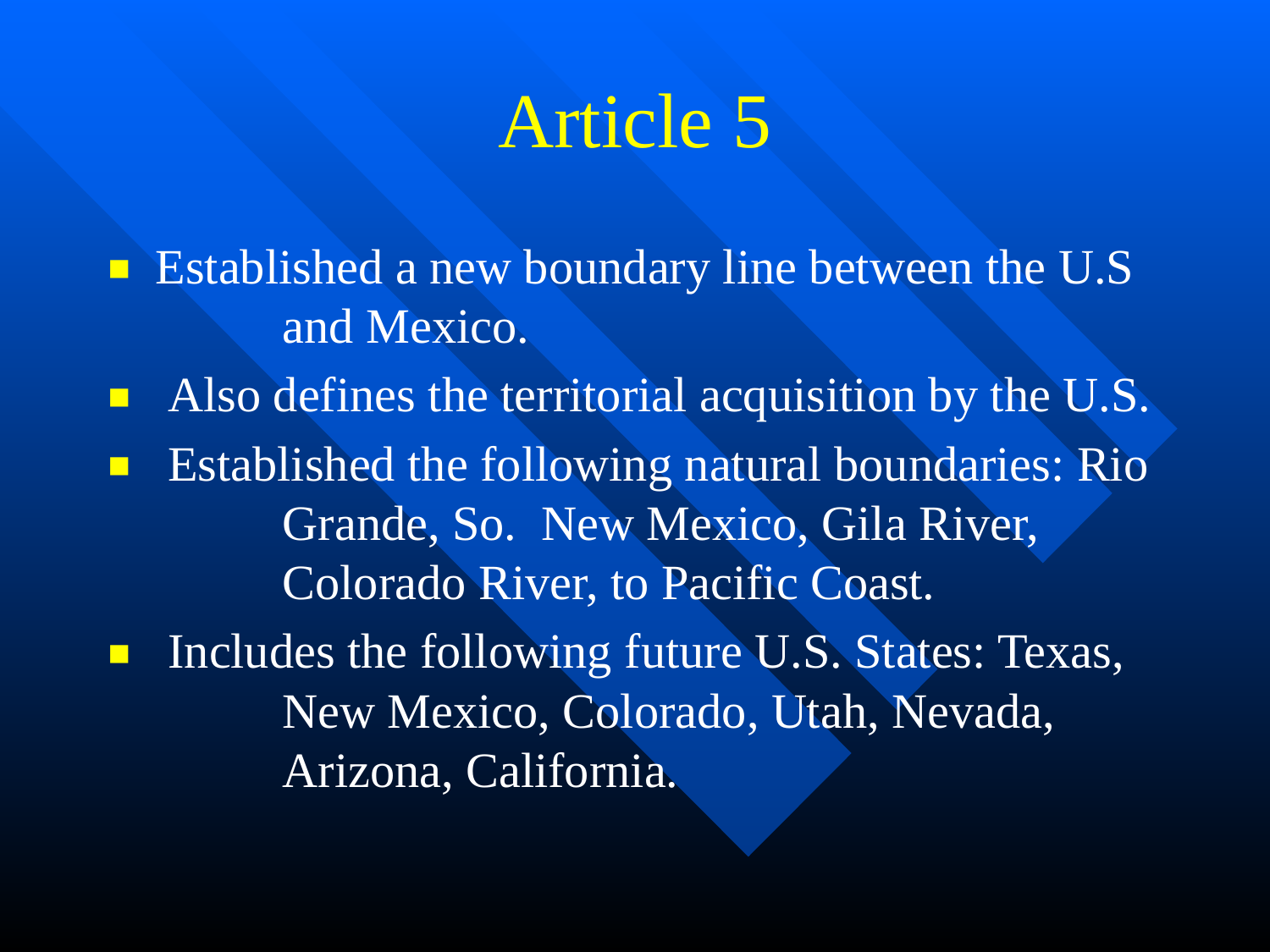

# Article 5
Established a new boundary line between the U.S 	and Mexico.
 Also defines the territorial acquisition by the U.S.
 Established the following natural boundaries: Rio 	Grande, So.  New Mexico, Gila River, 	Colorado River, to Pacific Coast.
 Includes the following future U.S. States: Texas, 	New Mexico, Colorado, Utah, Nevada, 	Arizona, California.